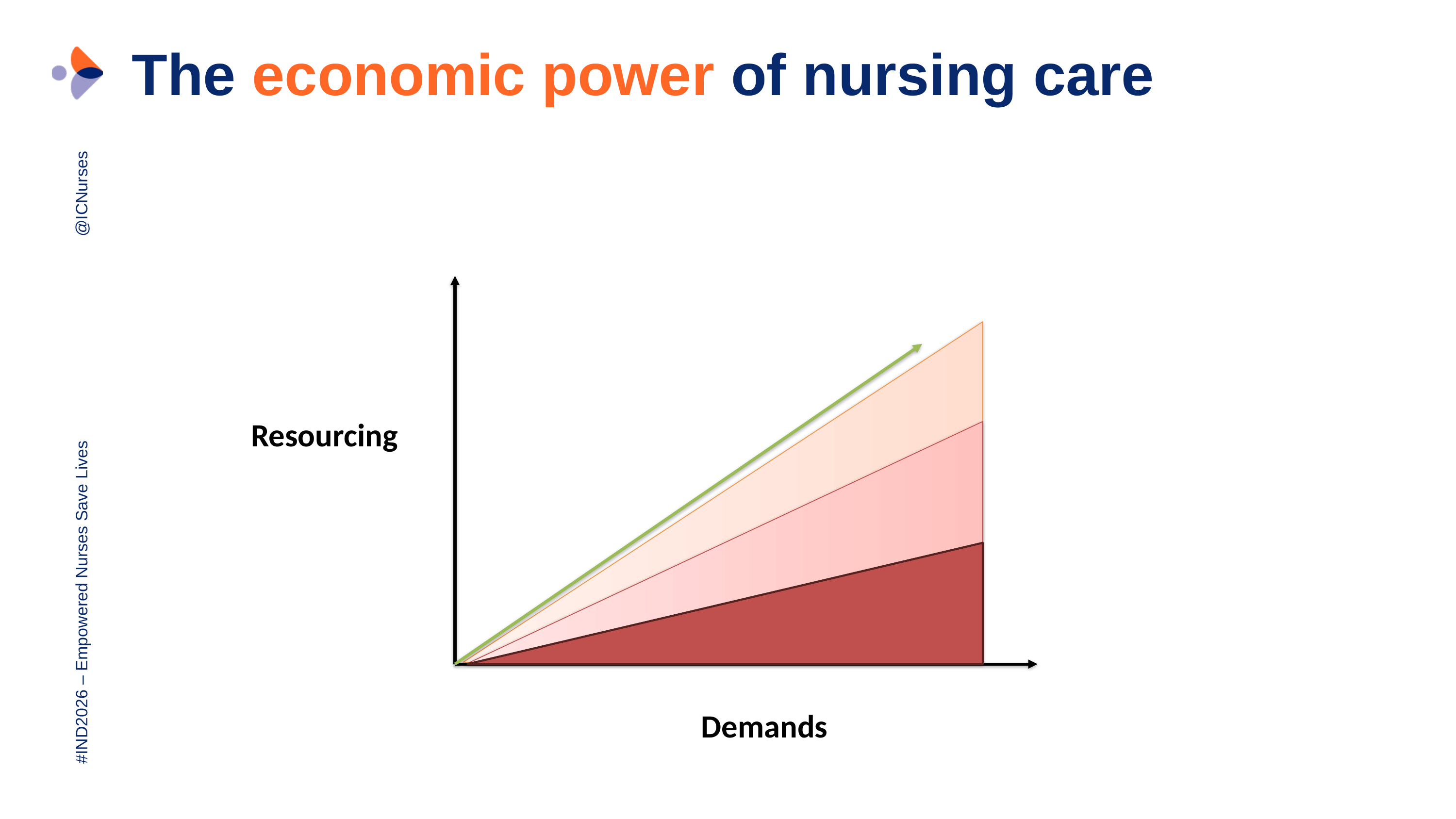

The economic power of nursing care

@ICNurses

Resourcing
#IND2026 – Empowered Nurses Save Lives
Demands